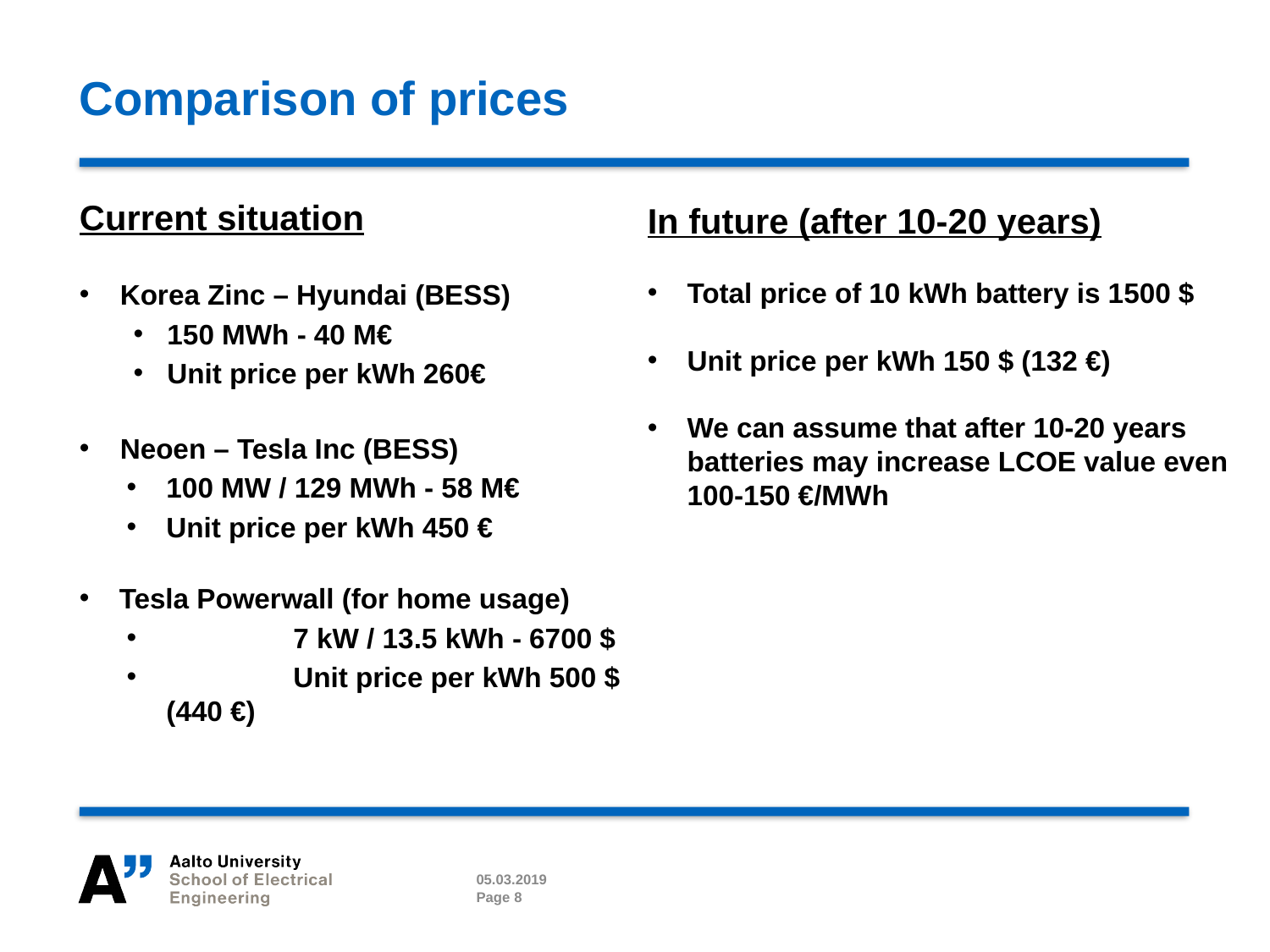

# Comparison of prices
In future (after 10-20 years)

Total price of 10 kWh battery is 1500 $

Unit price per kWh 150 $ (132 €)

We can assume that after 10-20 years batteries may increase LCOE value even 100-150 €/MWh
Current situation

Korea Zinc – Hyundai (BESS)
150 MWh - 40 M€
Unit price per kWh 260€

Neoen – Tesla Inc (BESS)
100 MW / 129 MWh - 58 M€
Unit price per kWh 450 €

Tesla Powerwall (for home usage)
	7 kW / 13.5 kWh - 6700 $
	Unit price per kWh 500 $ (440 €)

05.03.2019

Page 8